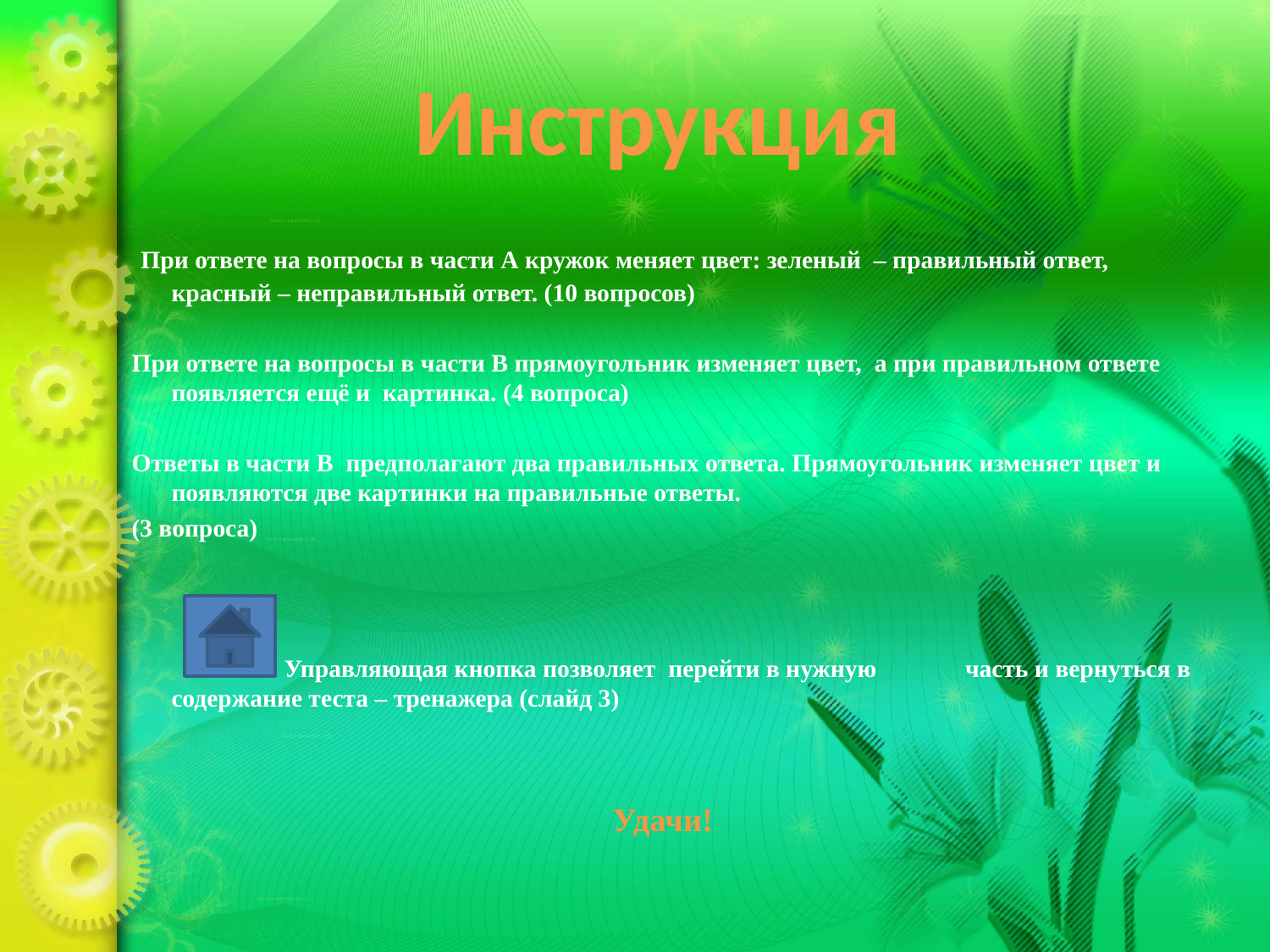

# Инструкция
 При ответе на вопросы в части А кружок меняет цвет: зеленый  – правильный ответ,  красный – неправильный ответ. (10 вопросов)

При ответе на вопросы в части В прямоугольник изменяет цвет,  а при правильном ответе появляется ещё и  картинка. (4 вопроса)

Ответы в части В  предполагают два правильных ответа. Прямоугольник изменяет цвет и появляются две картинки на правильные ответы.
(3 вопроса)

                        Управляющая кнопка позволяет  перейти в нужную              часть и вернуться в содержание теста – тренажера (слайд 3)

Удачи!